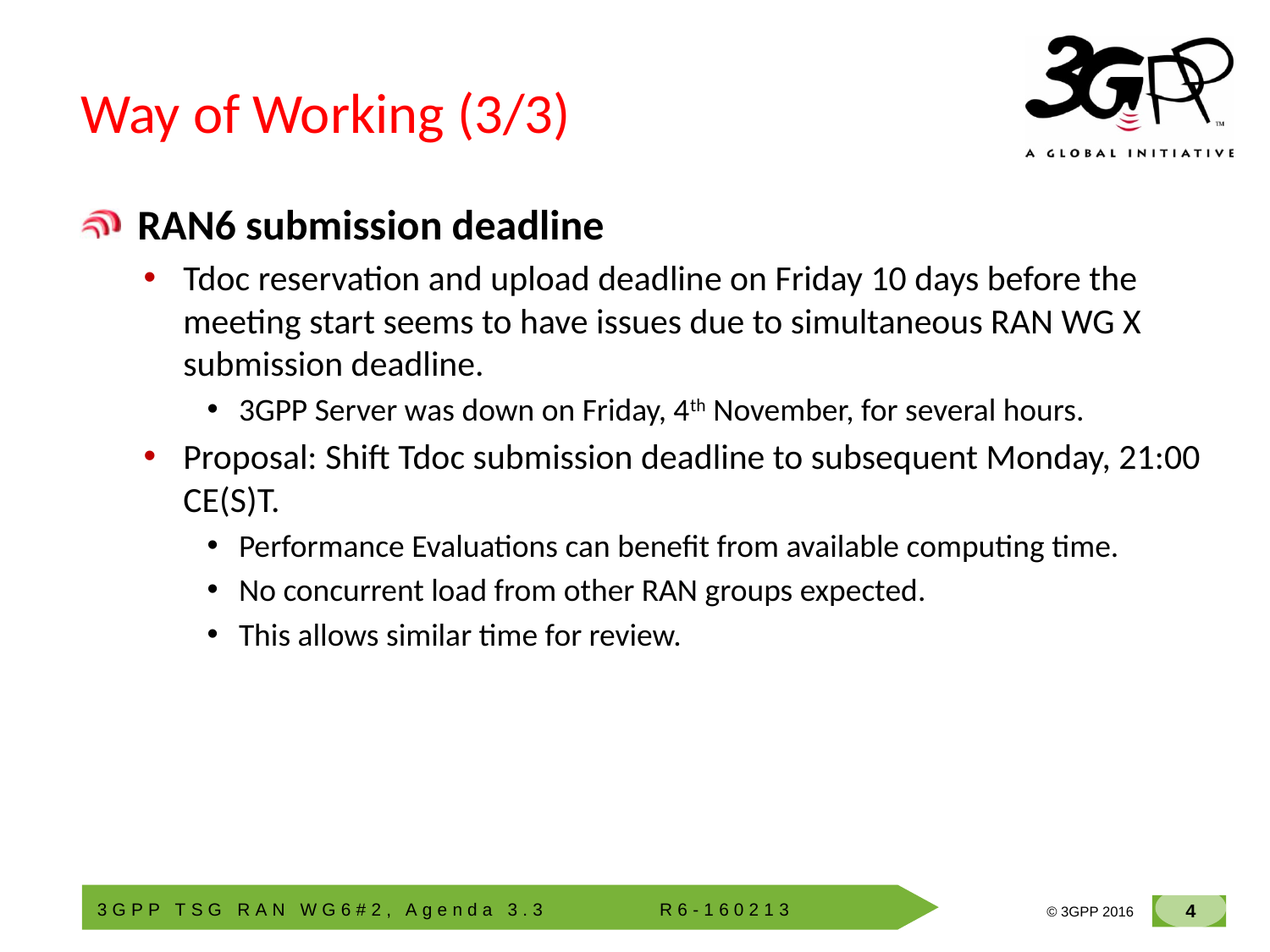

# Way of Working (3/3)
 RAN6 submission deadline
Tdoc reservation and upload deadline on Friday 10 days before the meeting start seems to have issues due to simultaneous RAN WG X submission deadline.
3GPP Server was down on Friday, 4th November, for several hours.
Proposal: Shift Tdoc submission deadline to subsequent Monday, 21:00 CE(S)T.
Performance Evaluations can benefit from available computing time.
No concurrent load from other RAN groups expected.
This allows similar time for review.